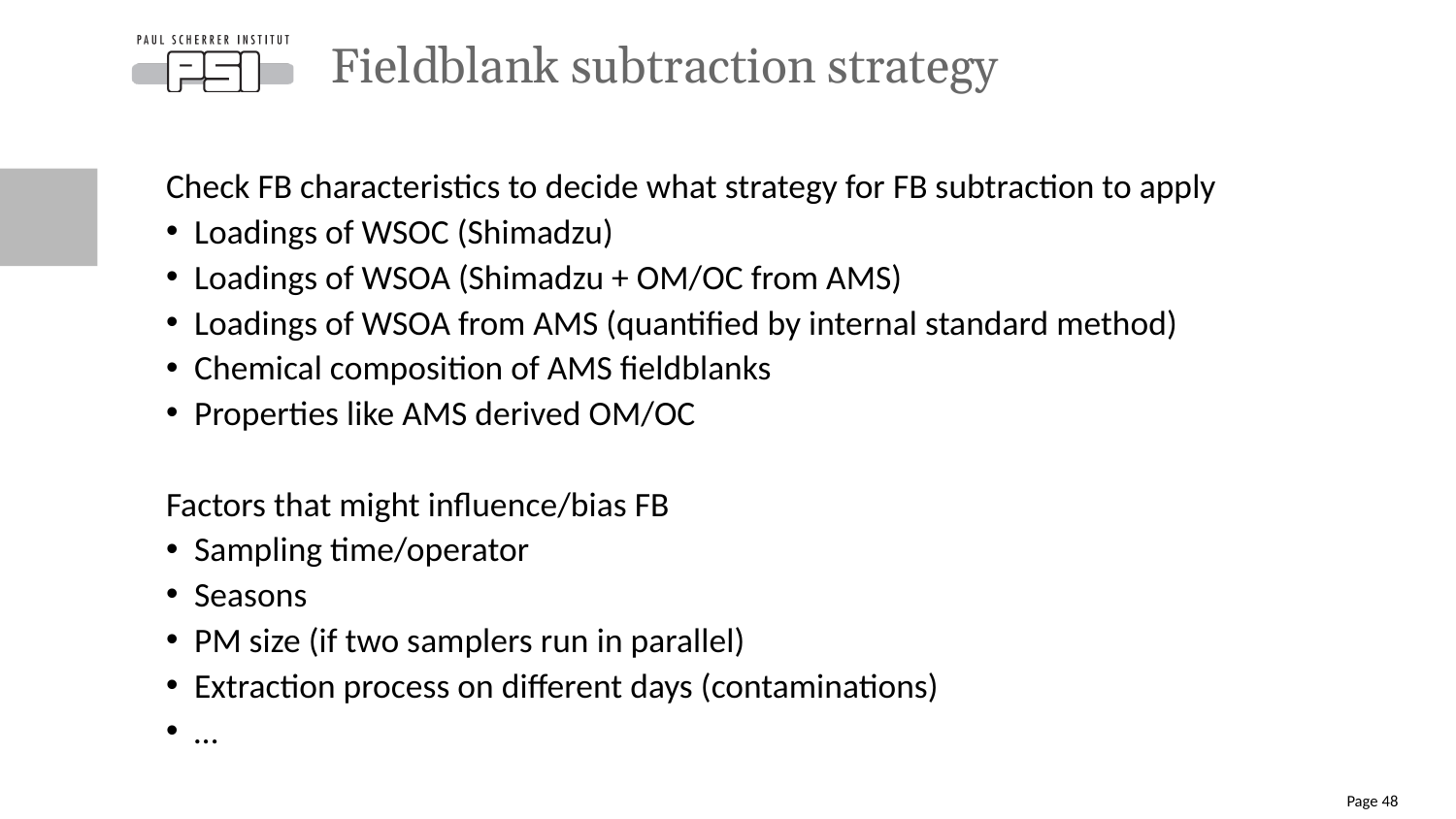

# Fieldblank subtraction strategy
Check FB characteristics to decide what strategy for FB subtraction to apply
Loadings of WSOC (Shimadzu)
Loadings of WSOA (Shimadzu + OM/OC from AMS)
Loadings of WSOA from AMS (quantified by internal standard method)
Chemical composition of AMS fieldblanks
Properties like AMS derived OM/OC

Factors that might influence/bias FB
Sampling time/operator
Seasons
PM size (if two samplers run in parallel)
Extraction process on different days (contaminations)
…
Page 48